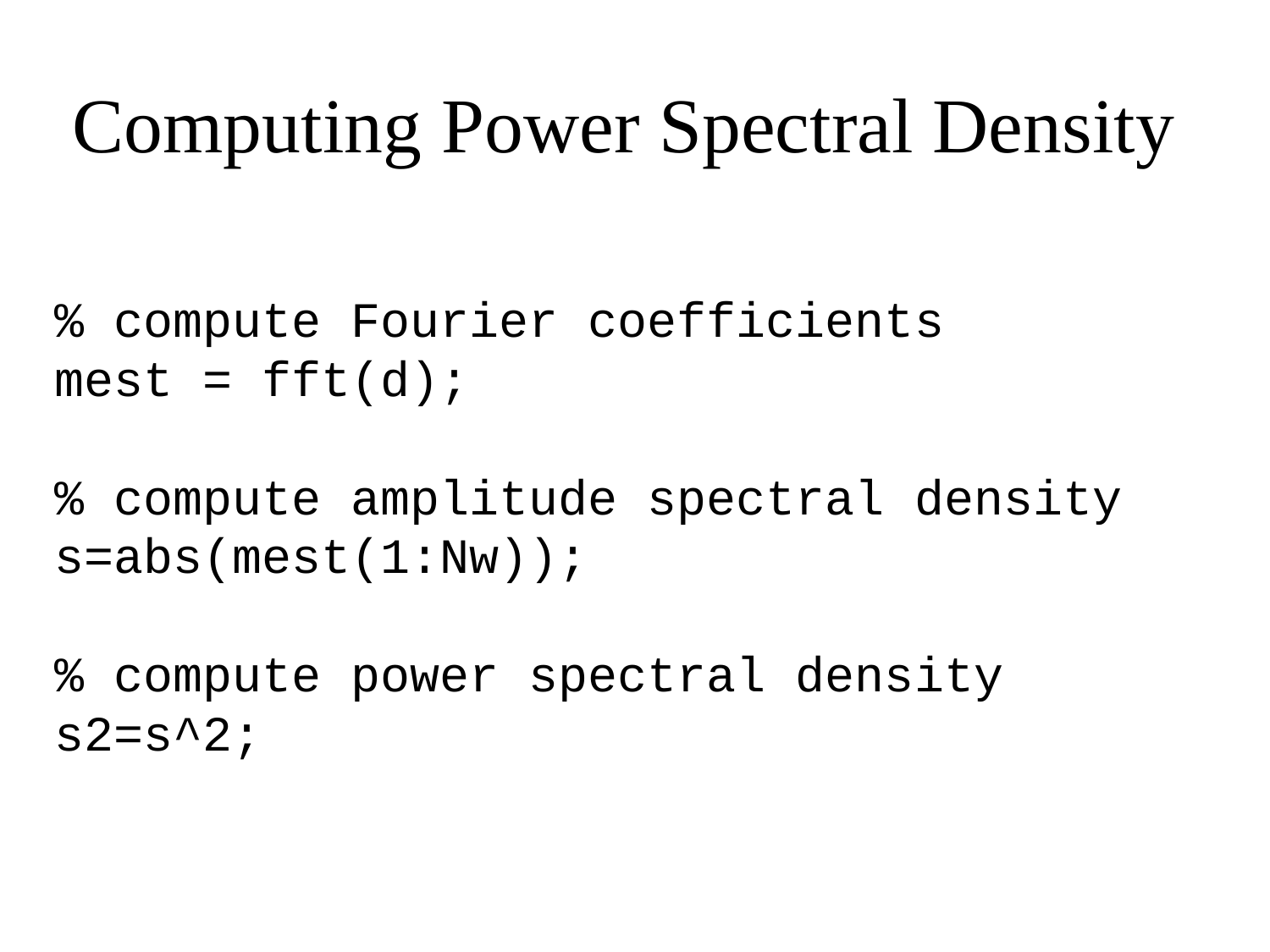

# Computing Power Spectral Density
% compute Fourier coefficients
mest = fft(d);

% compute amplitude spectral density
s=abs(mest(1:Nw));

% compute power spectral density
s2=s^2;